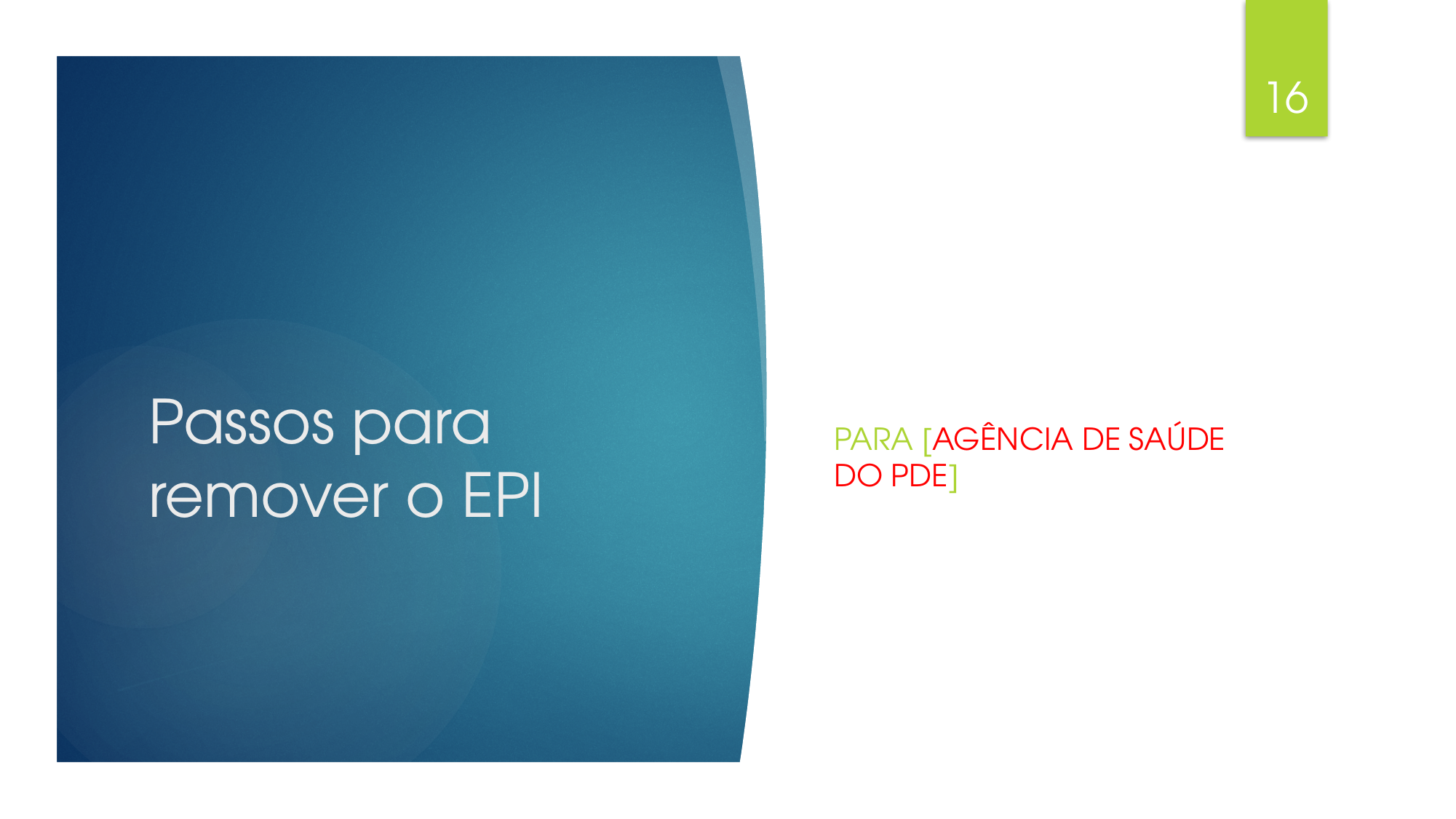

16
para [Agência de saúde do pde]
# Passos para remover o EPI